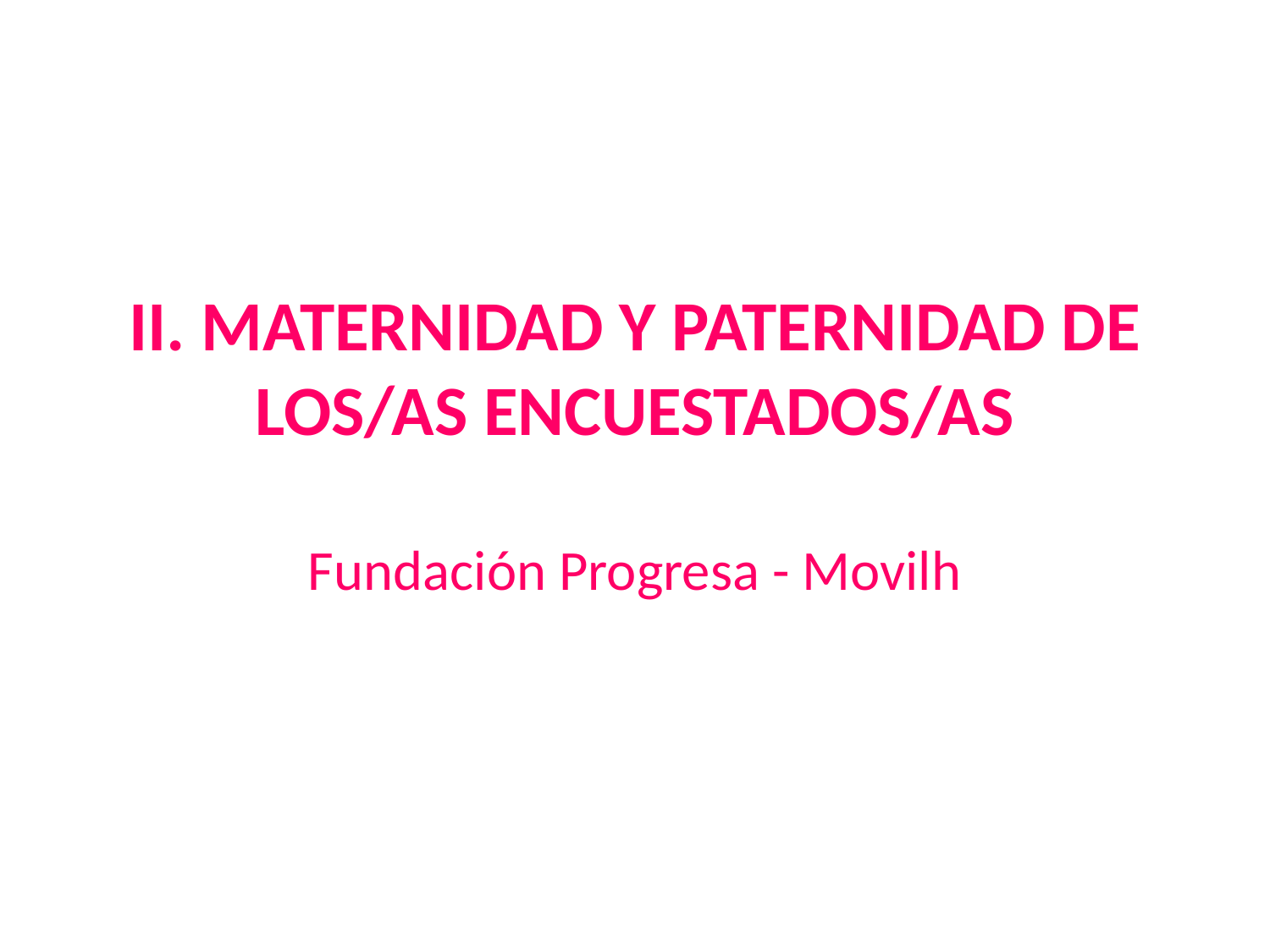

II. MATERNIDAD Y PATERNIDAD DE LOS/AS ENCUESTADOS/AS

Fundación Progresa - Movilh